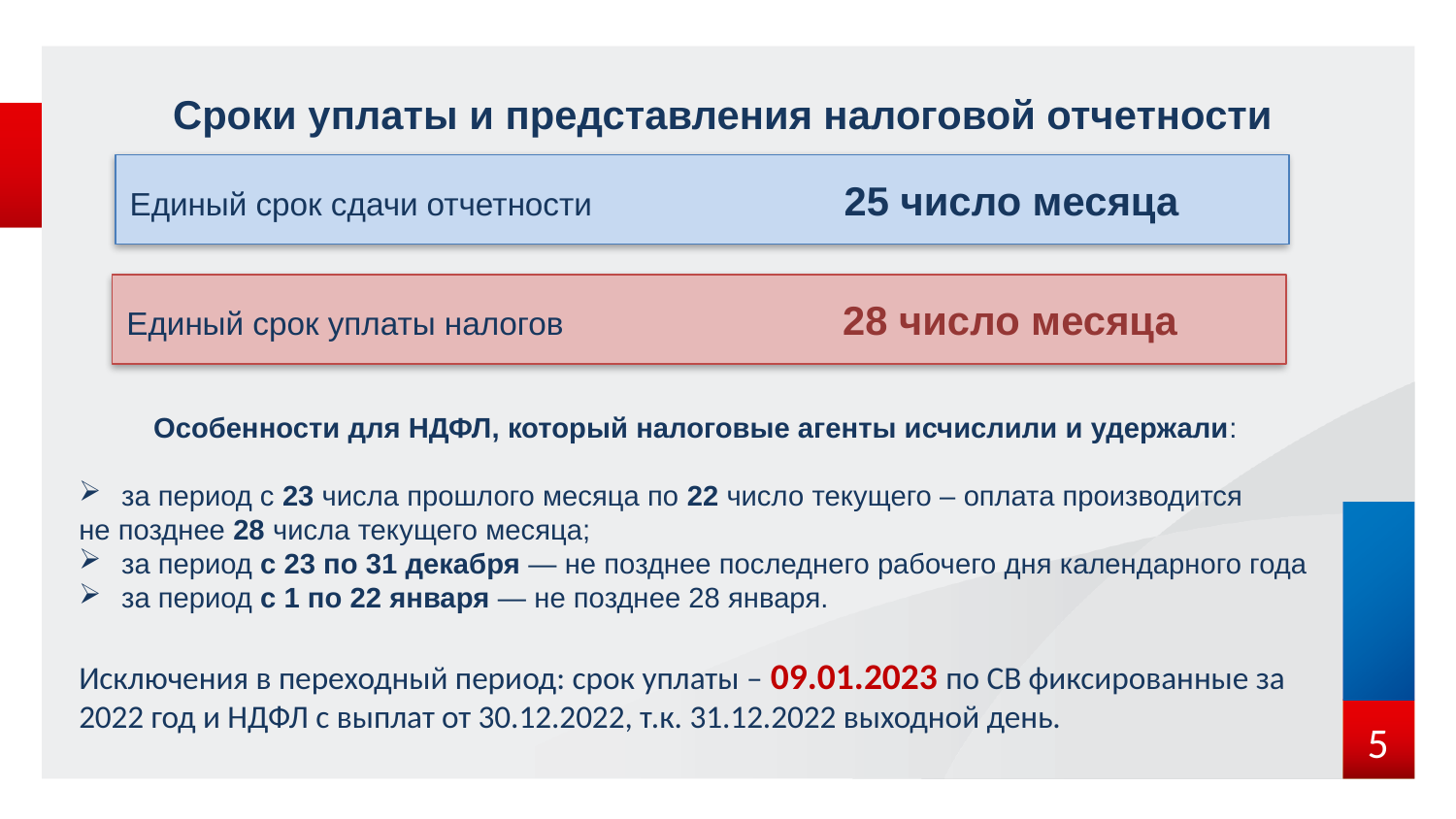

Сроки уплаты и представления налоговой отчетности
Единый срок сдачи отчетности                            25 число месяца
Единый срок уплаты налогов                               28 число месяца
Особенности для НДФЛ, который налоговые агенты исчислили и удержали:

 за период с 23 числа прошлого месяца по 22 число текущего – оплата производится
не позднее 28 числа текущего месяца;
 за период с 23 по 31 декабря — не позднее последнего рабочего дня календарного года
 за период с 1 по 22 января — не позднее 28 января.

Исключения в переходный период: срок уплаты – 09.01.2023 по СВ фиксированные за
2022 год и НДФЛ с выплат от 30.12.2022, т.к. 31.12.2022 выходной день.
5